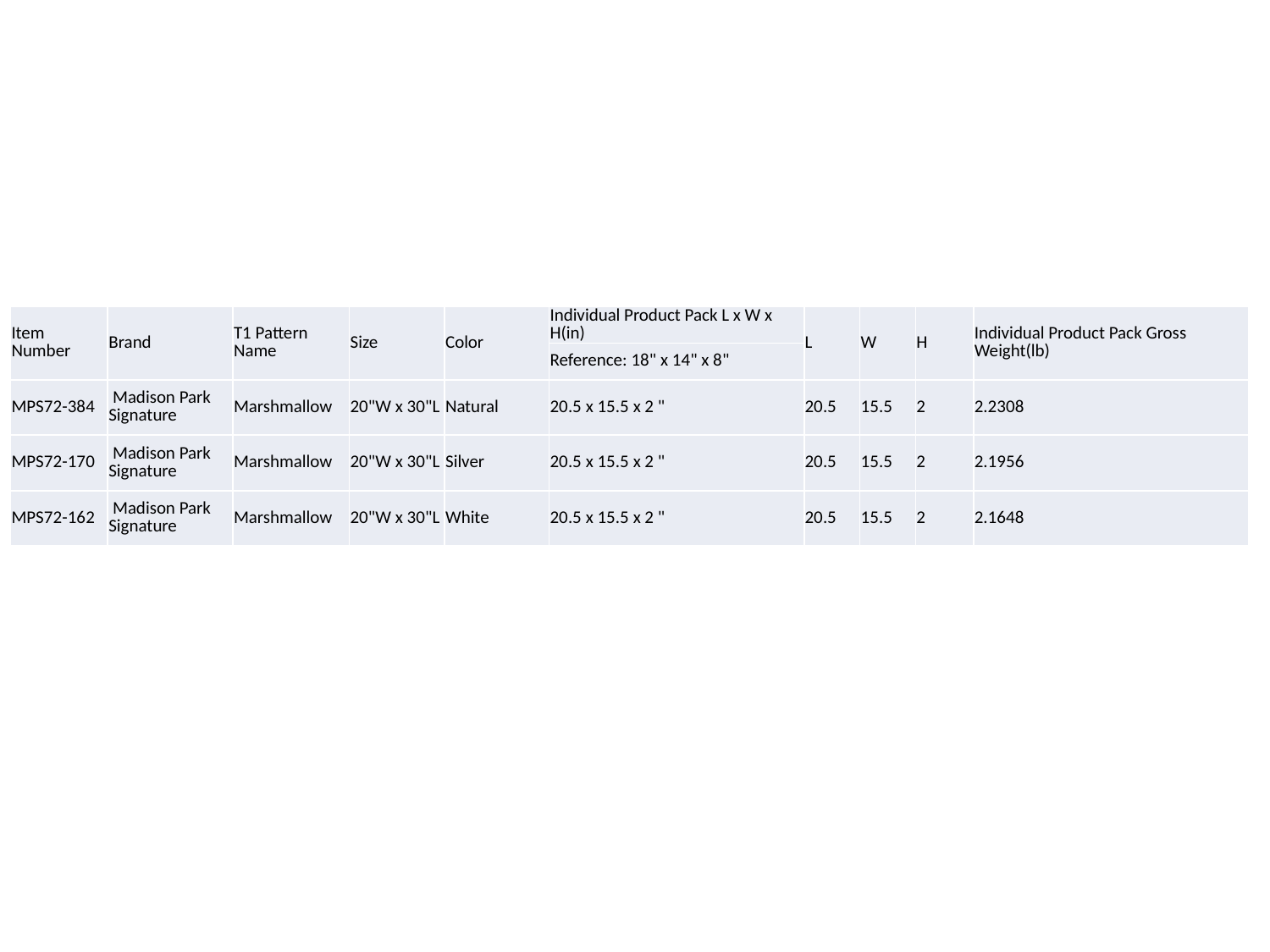

| Item Number | Brand | T1 Pattern Name | Size | Color | Individual Product Pack L x W x H(in) | L | W | H | Individual Product Pack Gross Weight(lb) |
| --- | --- | --- | --- | --- | --- | --- | --- | --- | --- |
|  |  |  |  |  | Reference: 18" x 14" x 8" |  |  |  |  |
| MPS72-384 | Madison Park Signature | Marshmallow | 20"W x 30"L | Natural | 20.5 x 15.5 x 2 " | 20.5 | 15.5 | 2 | 2.2308 |
| MPS72-170 | Madison Park Signature | Marshmallow | 20"W x 30"L | Silver | 20.5 x 15.5 x 2 " | 20.5 | 15.5 | 2 | 2.1956 |
| MPS72-162 | Madison Park Signature | Marshmallow | 20"W x 30"L | White | 20.5 x 15.5 x 2 " | 20.5 | 15.5 | 2 | 2.1648 |